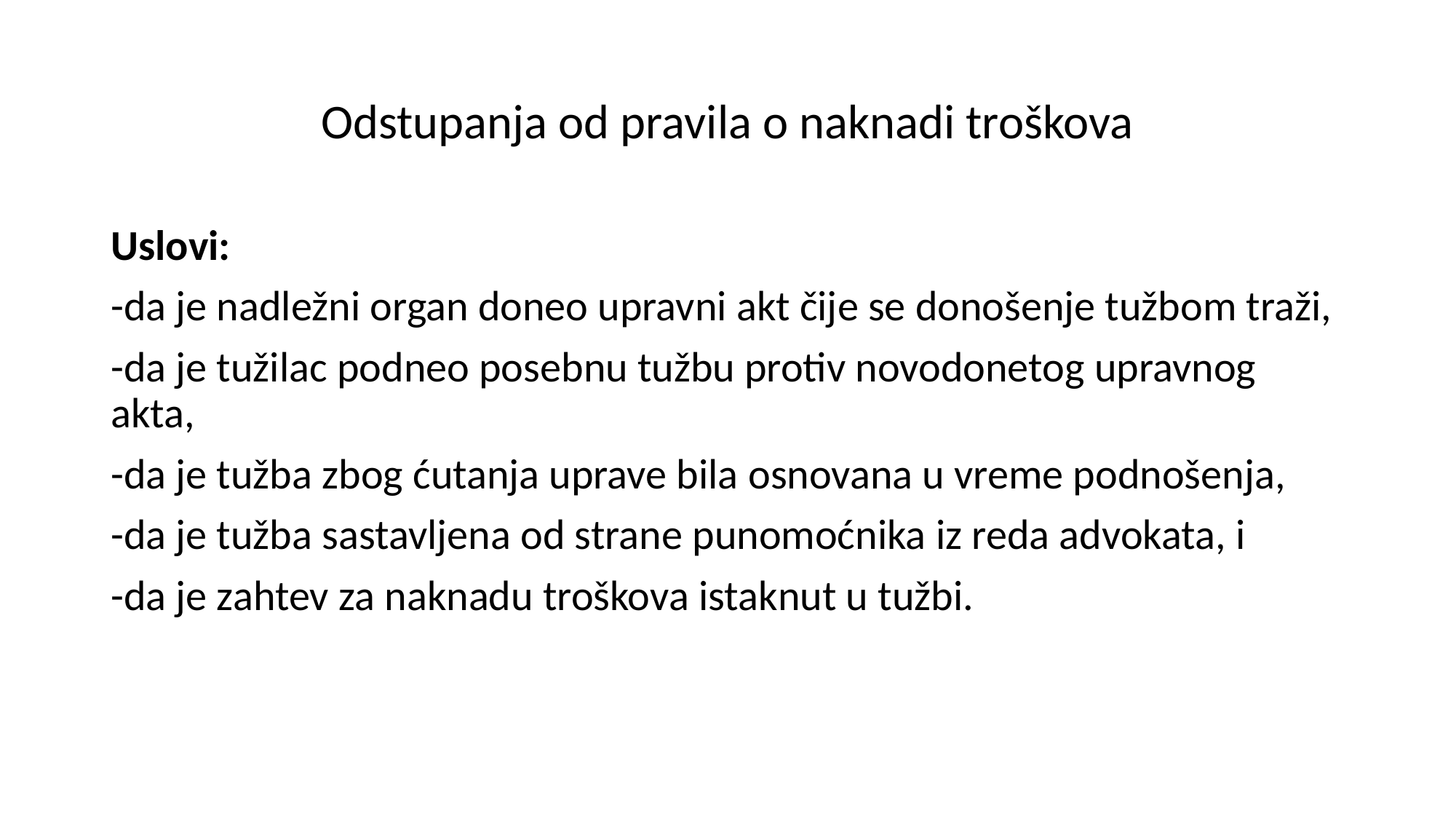

# Odstupanja od pravila o naknadi troškova
Uslovi:
-da je nadležni organ doneo upravni akt čije se donošenje tužbom traži,
-da je tužilac podneo posebnu tužbu protiv novodonetog upravnog akta,
-da je tužba zbog ćutanja uprave bila osnovana u vreme podnošenja,
-da je tužba sastavljena od strane punomoćnika iz reda advokata, i
-da je zahtev za naknadu troškova istaknut u tužbi.